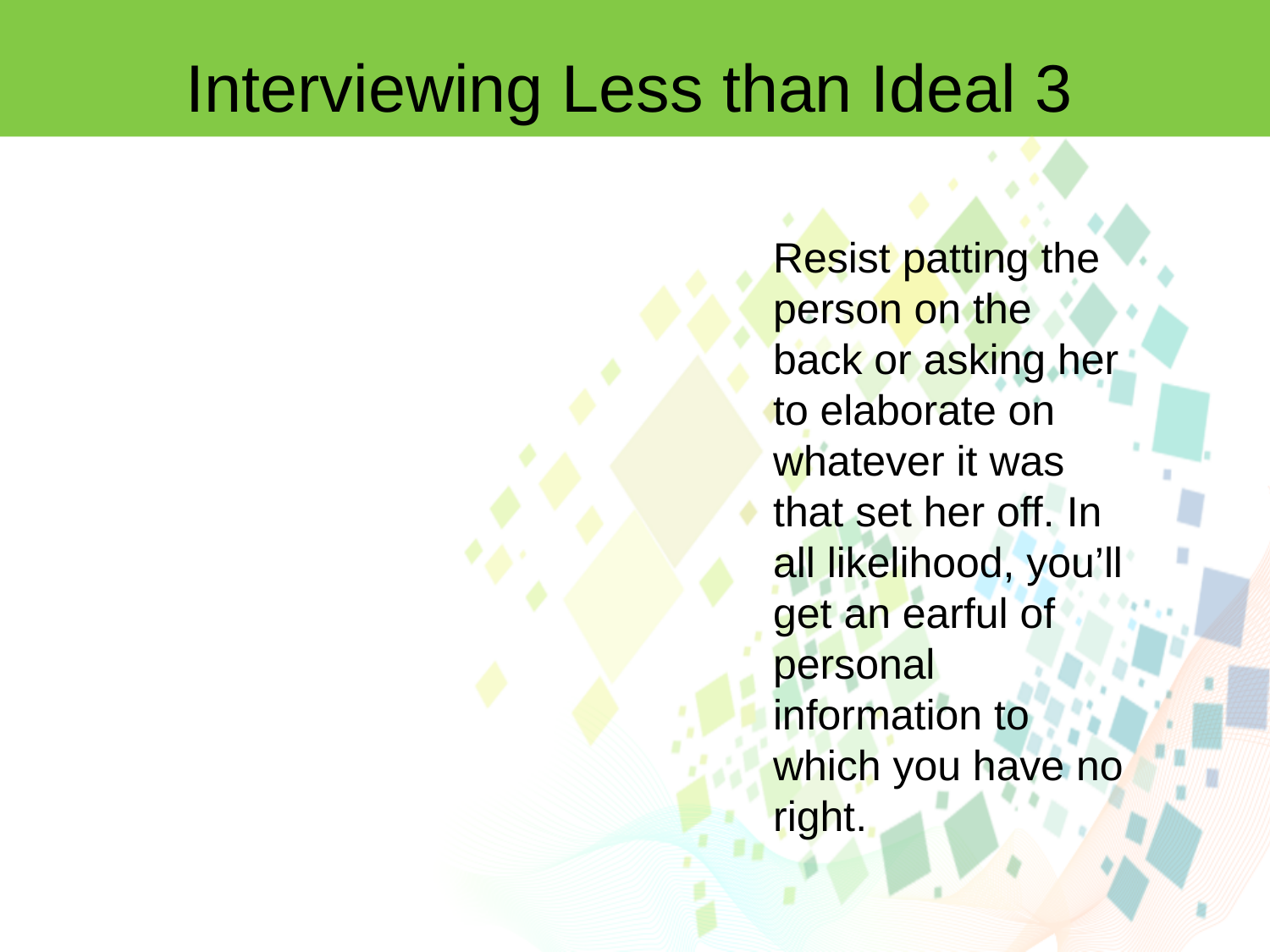

Interviewing Less than Ideal 3
Resist patting the person on the back or asking her
to elaborate on whatever it was that set her off. In all likelihood, you’ll get an earful of personal information to which you have no right.